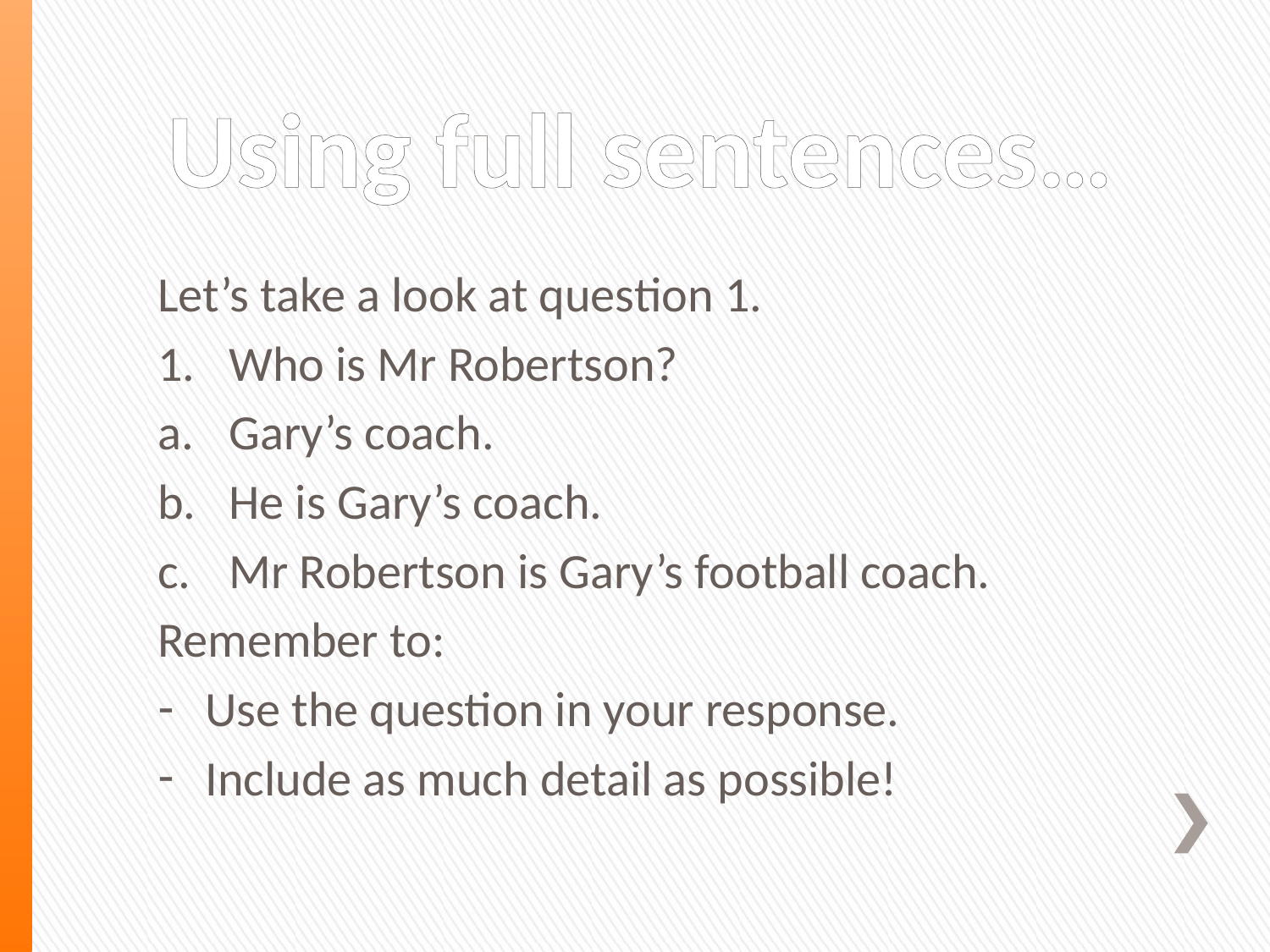

# Using full sentences…
Let’s take a look at question 1.
Who is Mr Robertson?
Gary’s coach.
He is Gary’s coach.
Mr Robertson is Gary’s football coach.
Remember to:
Use the question in your response.
Include as much detail as possible!